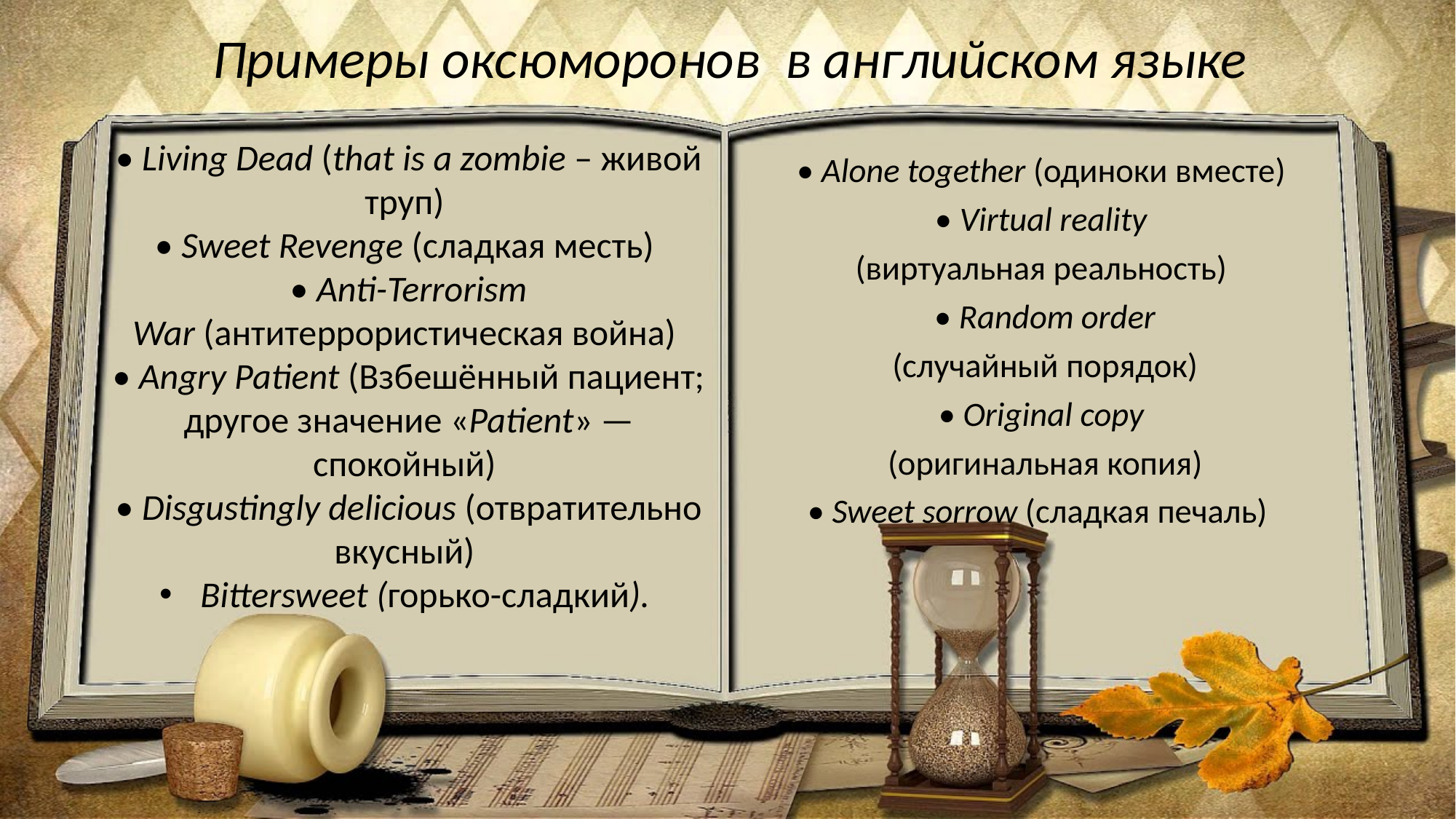

# Примеры оксюморонов  в английском языке
• Living Dead (that is a zombie – живой труп)
• Sweet Revenge (сладкая месть)
• Anti-Terrorism War (антитеррористическая война)
• Angry Patient (Взбешённый пациент; другое значение «Patient» — спокойный)
• Disgustingly delicious (отвратительно вкусный)
Bittersweet (горько-сладкий).

• Alone together (одиноки вместе)
• Virtual reality
(виртуальная реальность)
• Random order
 (случайный порядок)
• Original copy
(оригинальная копия)
• Sweet sorrow (сладкая печаль)